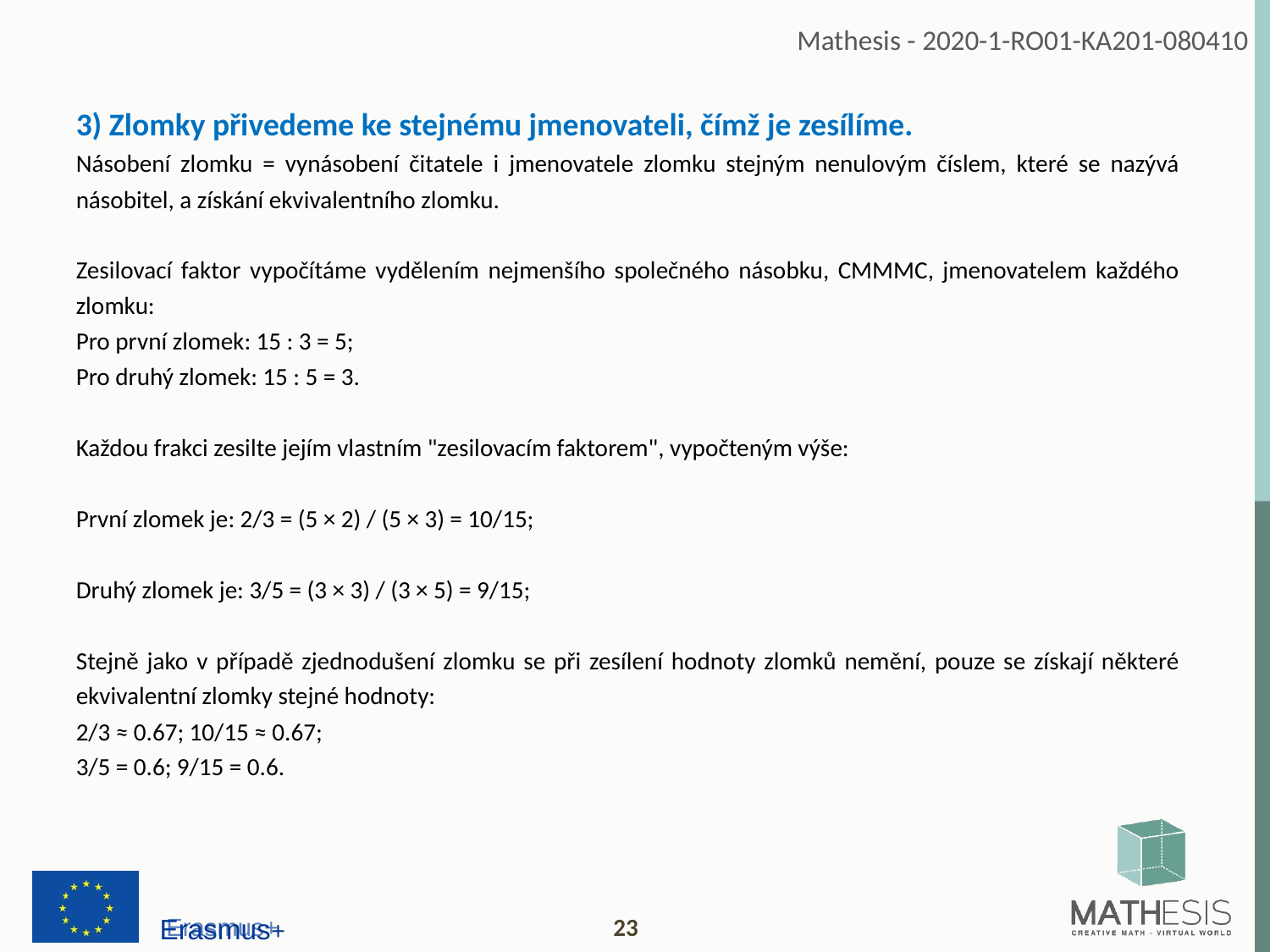

3) Zlomky přivedeme ke stejnému jmenovateli, čímž je zesílíme.
Násobení zlomku = vynásobení čitatele i jmenovatele zlomku stejným nenulovým číslem, které se nazývá násobitel, a získání ekvivalentního zlomku.

Zesilovací faktor vypočítáme vydělením nejmenšího společného násobku, CMMMC, jmenovatelem každého zlomku:
Pro první zlomek: 15 : 3 = 5;
Pro druhý zlomek: 15 : 5 = 3.

Každou frakci zesilte jejím vlastním "zesilovacím faktorem", vypočteným výše:

První zlomek je: 2/3 = (5 × 2) / (5 × 3) = 10/15;

Druhý zlomek je: 3/5 = (3 × 3) / (3 × 5) = 9/15;

Stejně jako v případě zjednodušení zlomku se při zesílení hodnoty zlomků nemění, pouze se získají některé ekvivalentní zlomky stejné hodnoty:
2/3 ≈ 0.67; 10/15 ≈ 0.67;
3/5 = 0.6; 9/15 = 0.6.